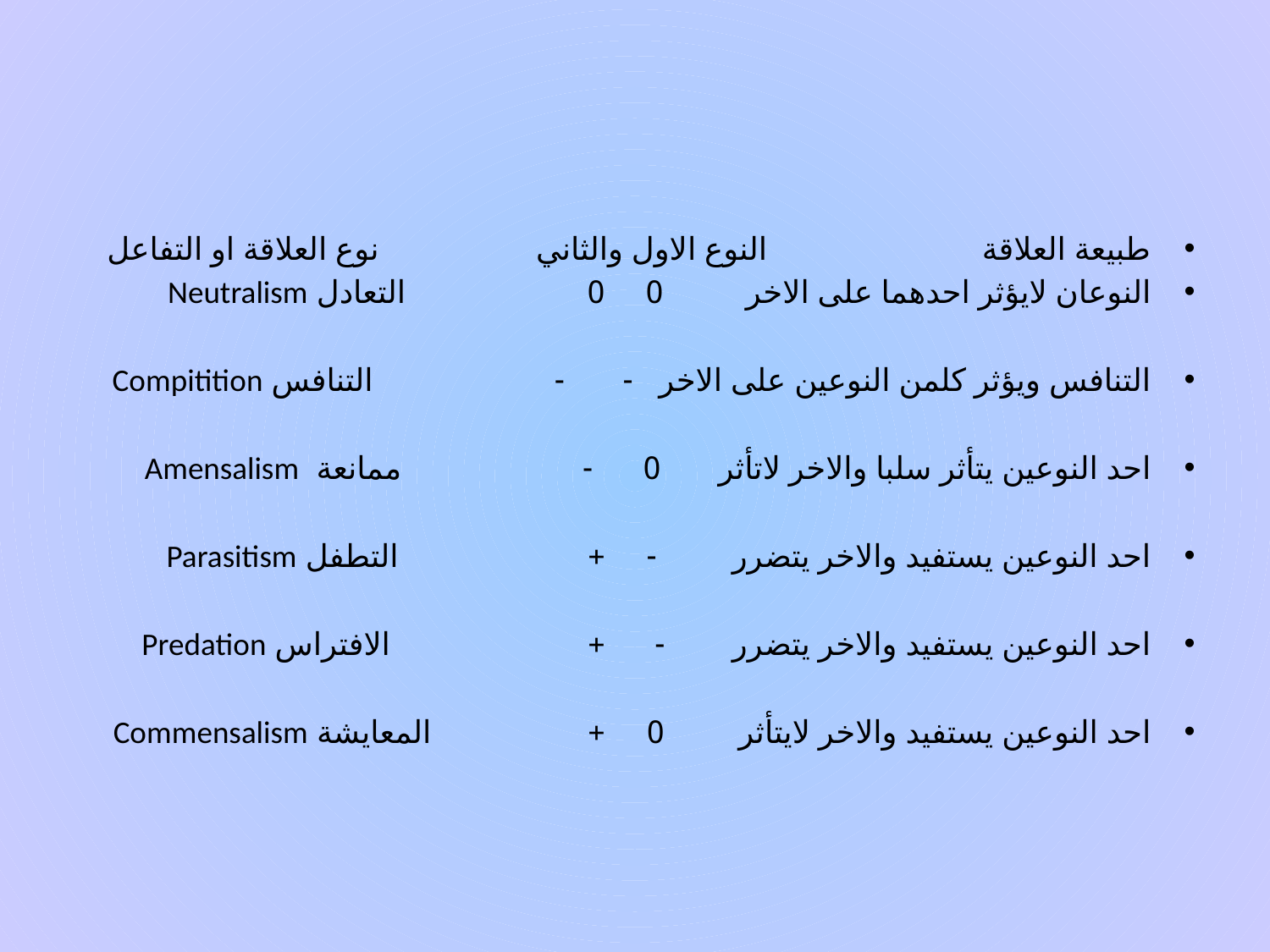

طبيعة العلاقة                          النوع الاول والثاني                   نوع العلاقة او التفاعل
النوعان لايؤثر احدهما على الاخر          0     0                      التعادل Neutralism

التنافس ويؤثر كلمن النوعين على الاخر   -       -                      التنافس Compitition

احد النوعين يتأثر سلبا والاخر لاتأثر       0      -                      ممانعة  Amensalism

احد النوعين يستفيد والاخر يتضرر         -     +                       التطفل Parasitism

احد النوعين يستفيد والاخر يتضرر        -      +                        الافتراس Predation

احد النوعين يستفيد والاخر لايتأثر         0     +                   المعايشة Commensalism